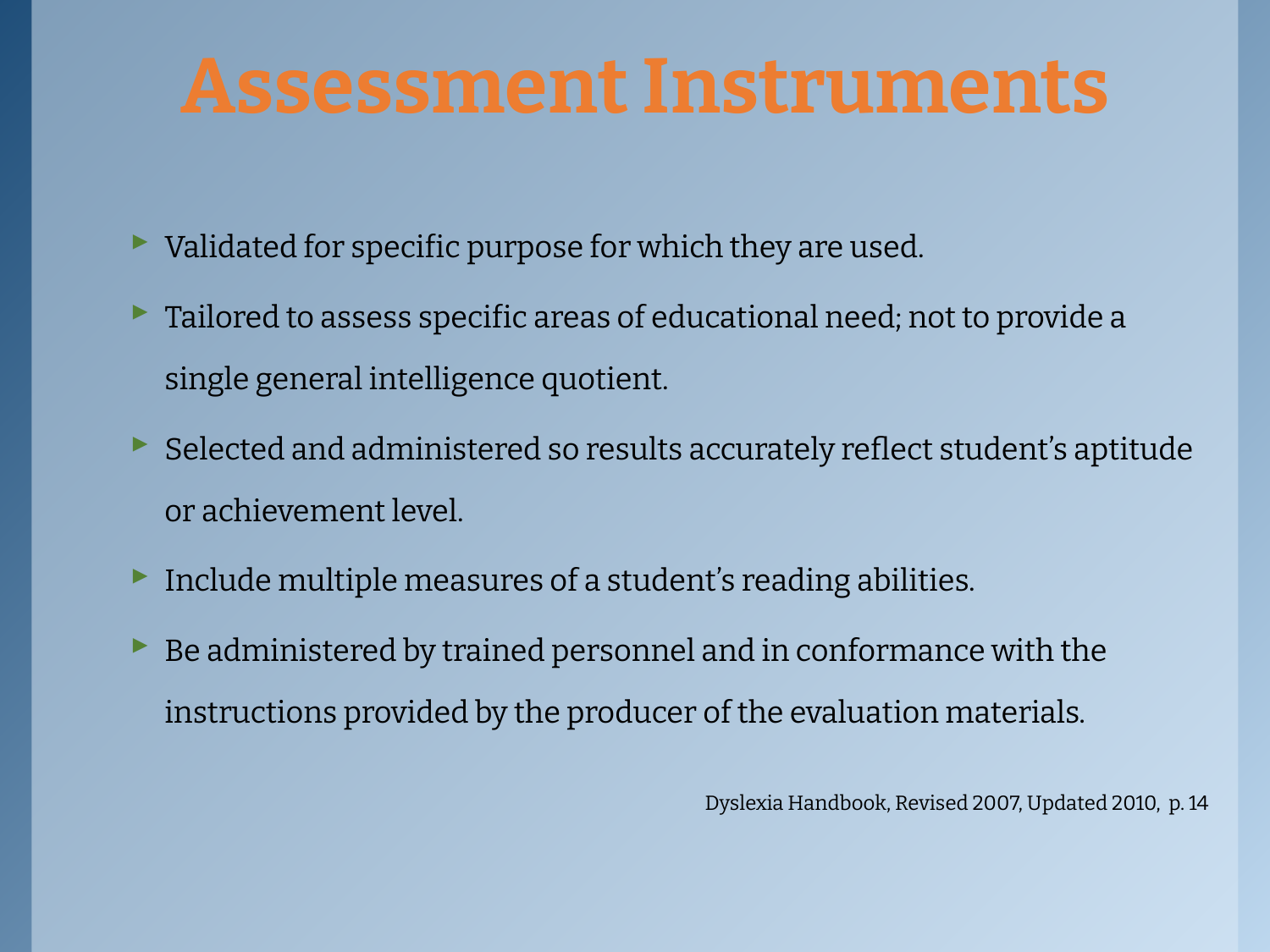

# Assessment Instruments
Validated for specific purpose for which they are used.
Tailored to assess specific areas of educational need; not to provide a single general intelligence quotient.
Selected and administered so results accurately reflect student’s aptitude or achievement level.
Include multiple measures of a student’s reading abilities.
Be administered by trained personnel and in conformance with the instructions provided by the producer of the evaluation materials.

Dyslexia Handbook, Revised 2007, Updated 2010,  p. 14